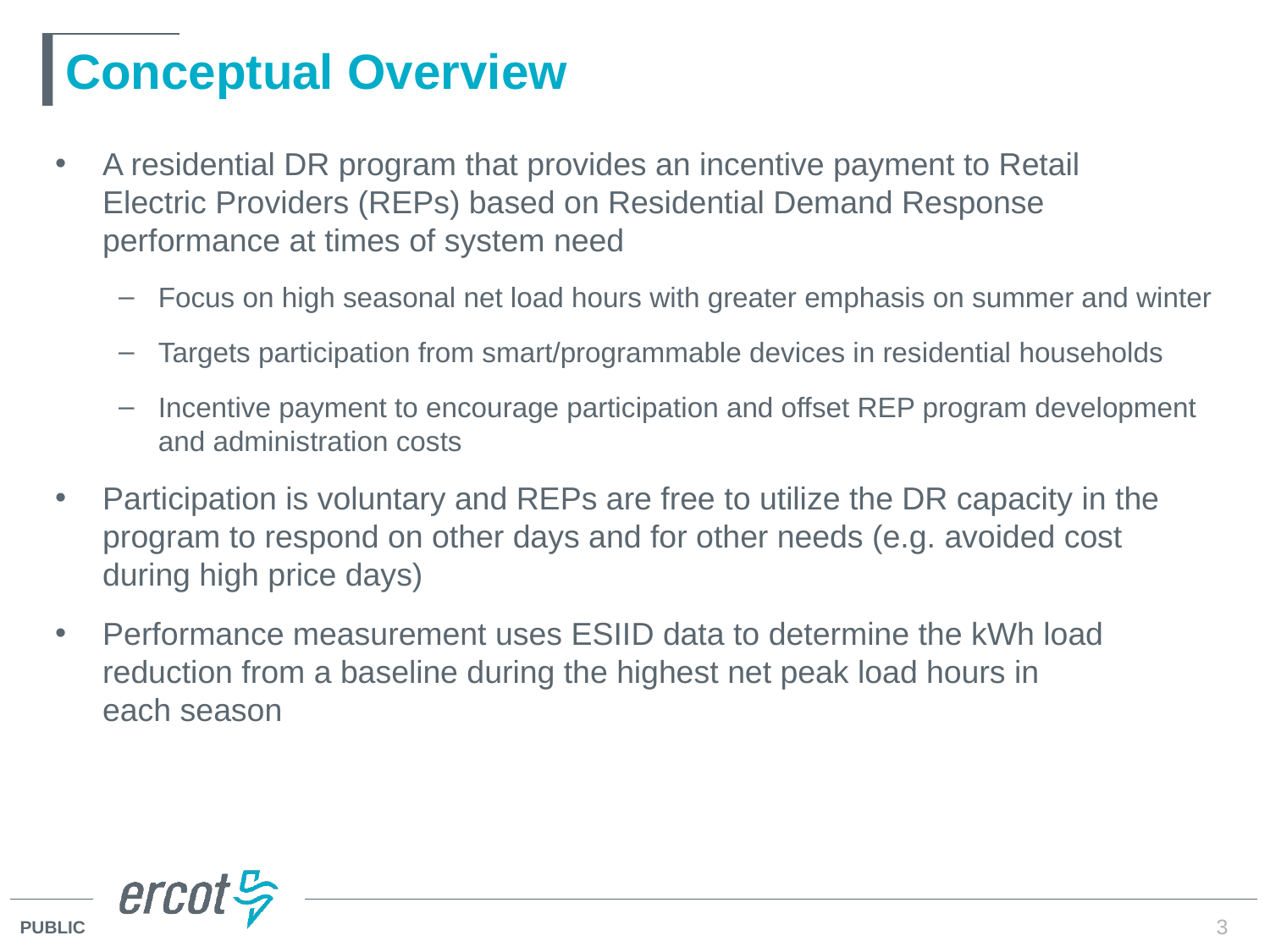

# Conceptual Overview
A residential DR program that provides an incentive payment to Retail Electric Providers (REPs) based on Residential Demand Response performance at times of system need
Focus on high seasonal net load hours with greater emphasis on summer and winter
Targets participation from smart/programmable devices in residential households
Incentive payment to encourage participation and offset REP program development and administration costs
Participation is voluntary and REPs are free to utilize the DR capacity in the program to respond on other days and for other needs (e.g. avoided cost during high price days)
Performance measurement uses ESIID data to determine the kWh load reduction from a baseline during the highest net peak load hours in each season

3